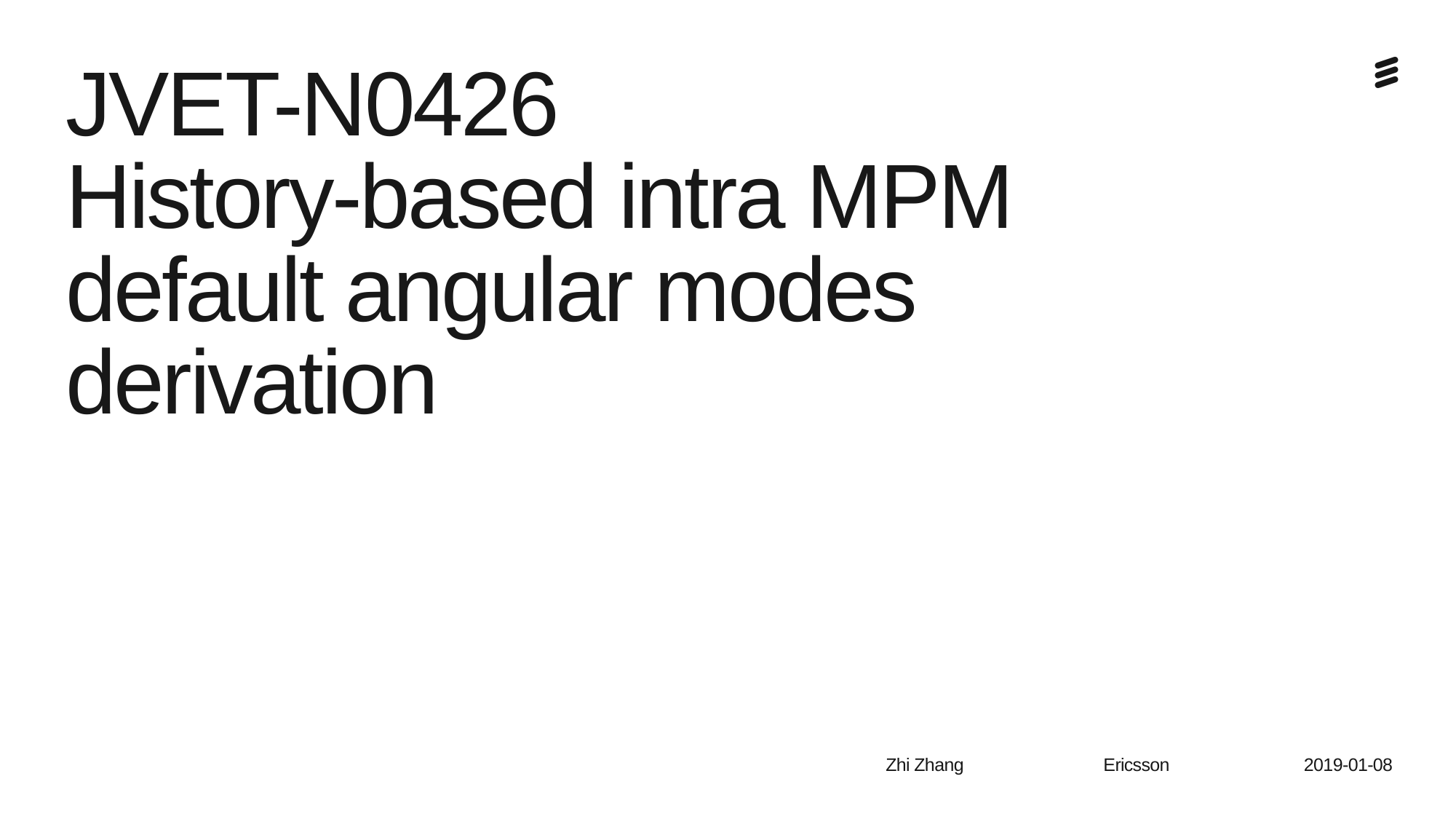

# JVET-N0426 History-based intra MPM default angular modes derivation

Ericsson
2019-01-08
Zhi Zhang